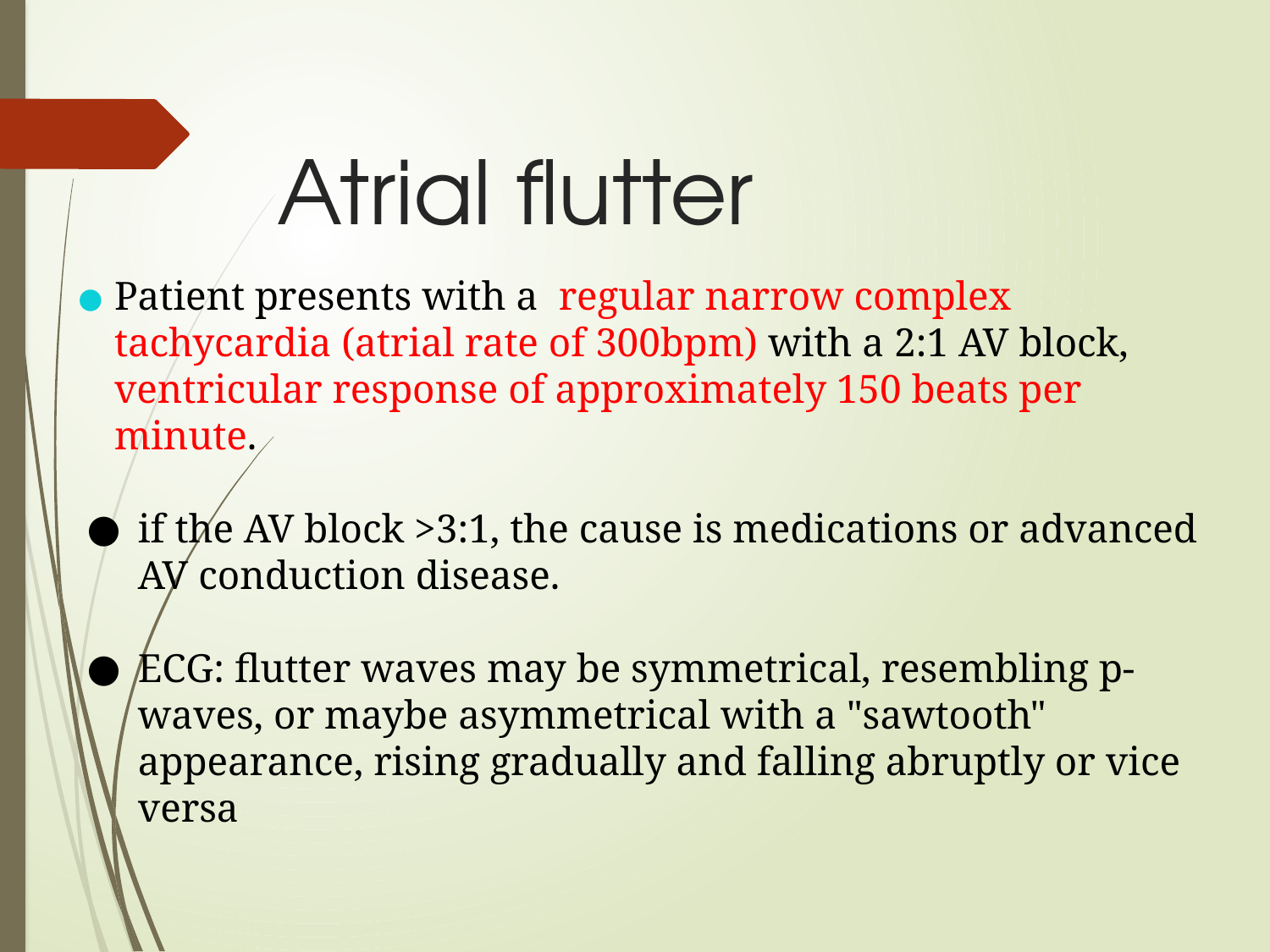

# Atrial flutter
Patient presents with a  regular narrow complex tachycardia (atrial rate of 300bpm) with a 2:1 AV block, ventricular response of approximately 150 beats per minute.

if the AV block >3:1, the cause is medications or advanced AV conduction disease.

ECG: flutter waves may be symmetrical, resembling p-waves, or maybe asymmetrical with a "sawtooth" appearance, rising gradually and falling abruptly or vice versa